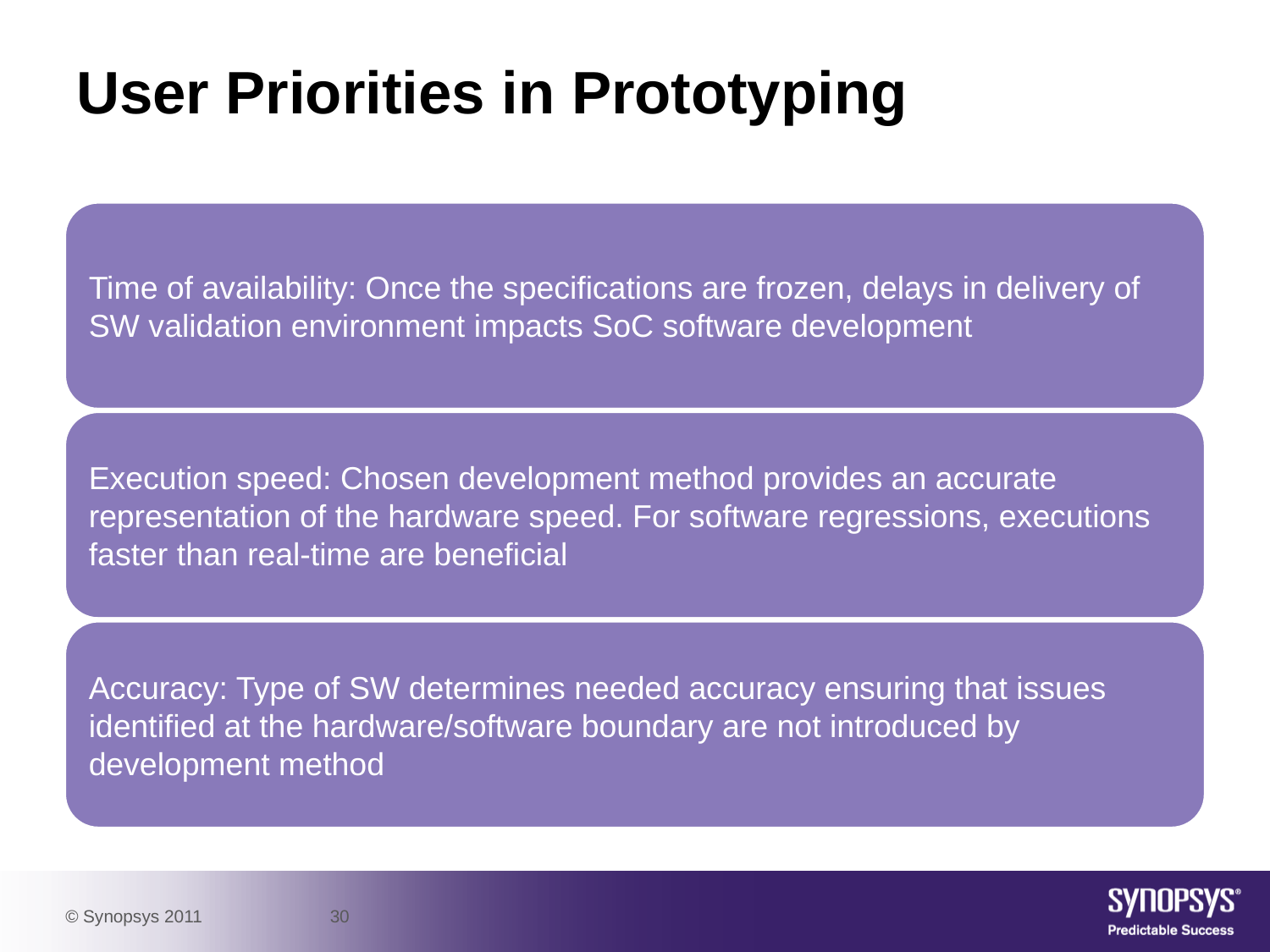

# User Priorities in Prototyping
Time of availability: Once the specifications are frozen, delays in delivery of SW validation environment impacts SoC software development
Execution speed: Chosen development method provides an accurate representation of the hardware speed. For software regressions, executions faster than real-time are beneficial
Accuracy: Type of SW determines needed accuracy ensuring that issues identified at the hardware/software boundary are not introduced by development method